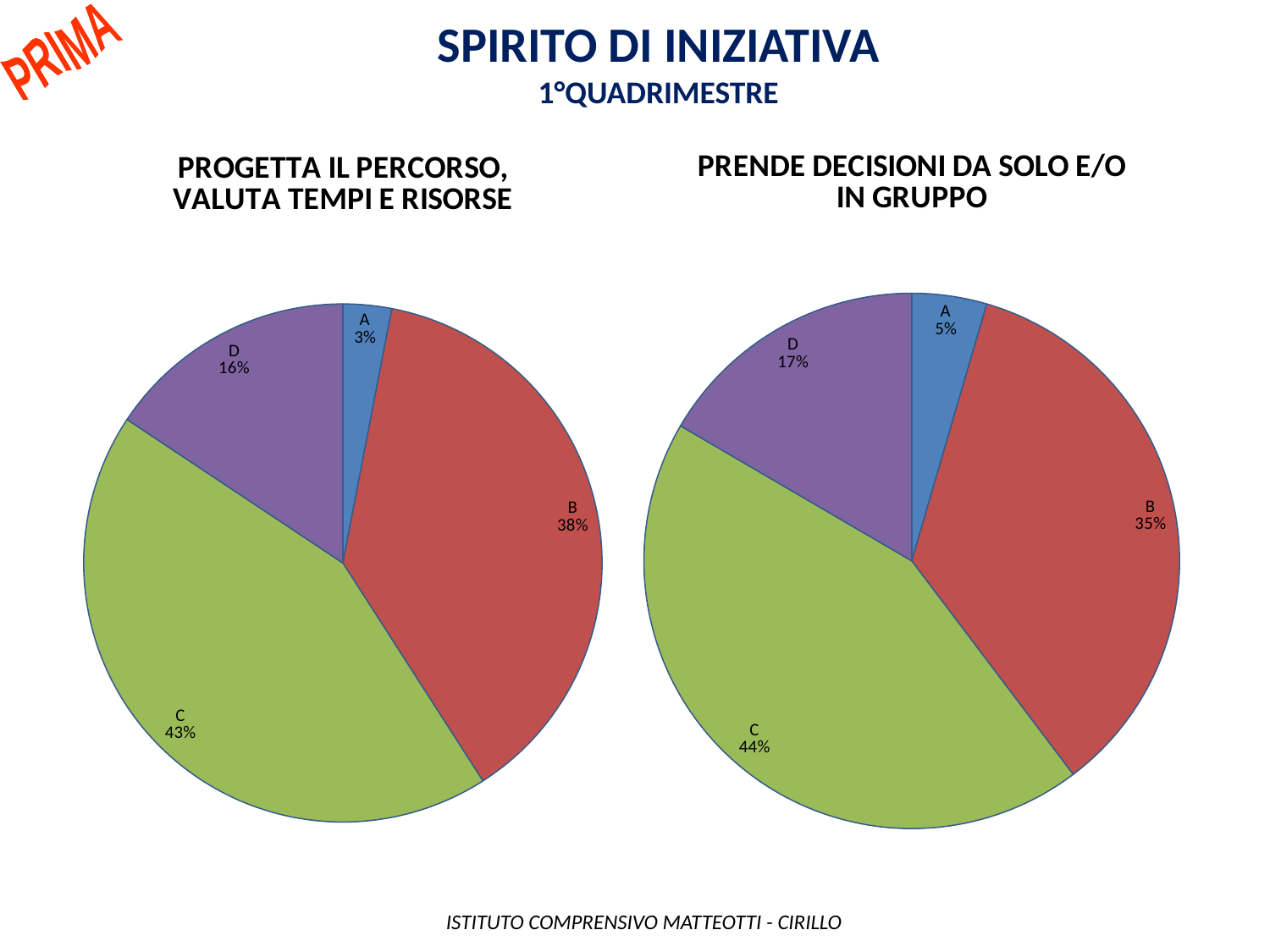

Spirito di iniziativa
1°QUADRIMESTRE
PRIMA

### Chart: PRENDE DECISIONI DA SOLO E/O IN GRUPPO

| Category |  |
|---|---|
| A | 9.0 |
| B | 70.0 |
| C | 87.0 |
| D | 33.0 |

### Chart: PROGETTA IL PERCORSO, VALUTA TEMPI E RISORSE

| Category |  |
|---|---|
| A | 6.0 |
| B | 75.0 |
| C | 86.0 |
| D | 31.0 |
 ISTITUTO COMPRENSIVO MATTEOTTI - CIRILLO